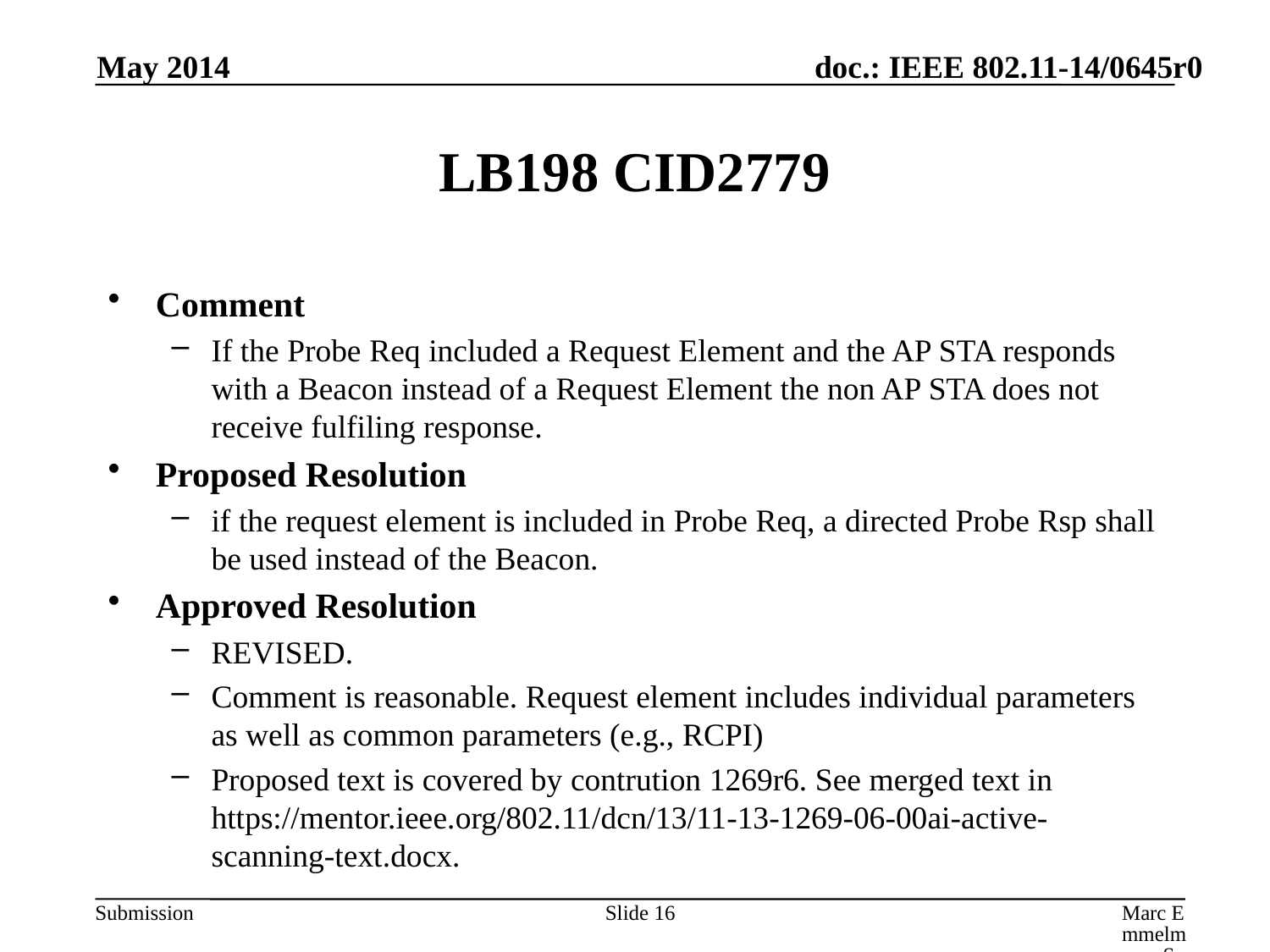

May 2014
# LB198 CID2779
Comment
If the Probe Req included a Request Element and the AP STA responds with a Beacon instead of a Request Element the non AP STA does not receive fulfiling response.
Proposed Resolution
if the request element is included in Probe Req, a directed Probe Rsp shall be used instead of the Beacon.
Approved Resolution
REVISED.
Comment is reasonable. Request element includes individual parameters as well as common parameters (e.g., RCPI)
Proposed text is covered by contrution 1269r6. See merged text in https://mentor.ieee.org/802.11/dcn/13/11-13-1269-06-00ai-active-scanning-text.docx.
Slide 16
Marc Emmelmann, Self